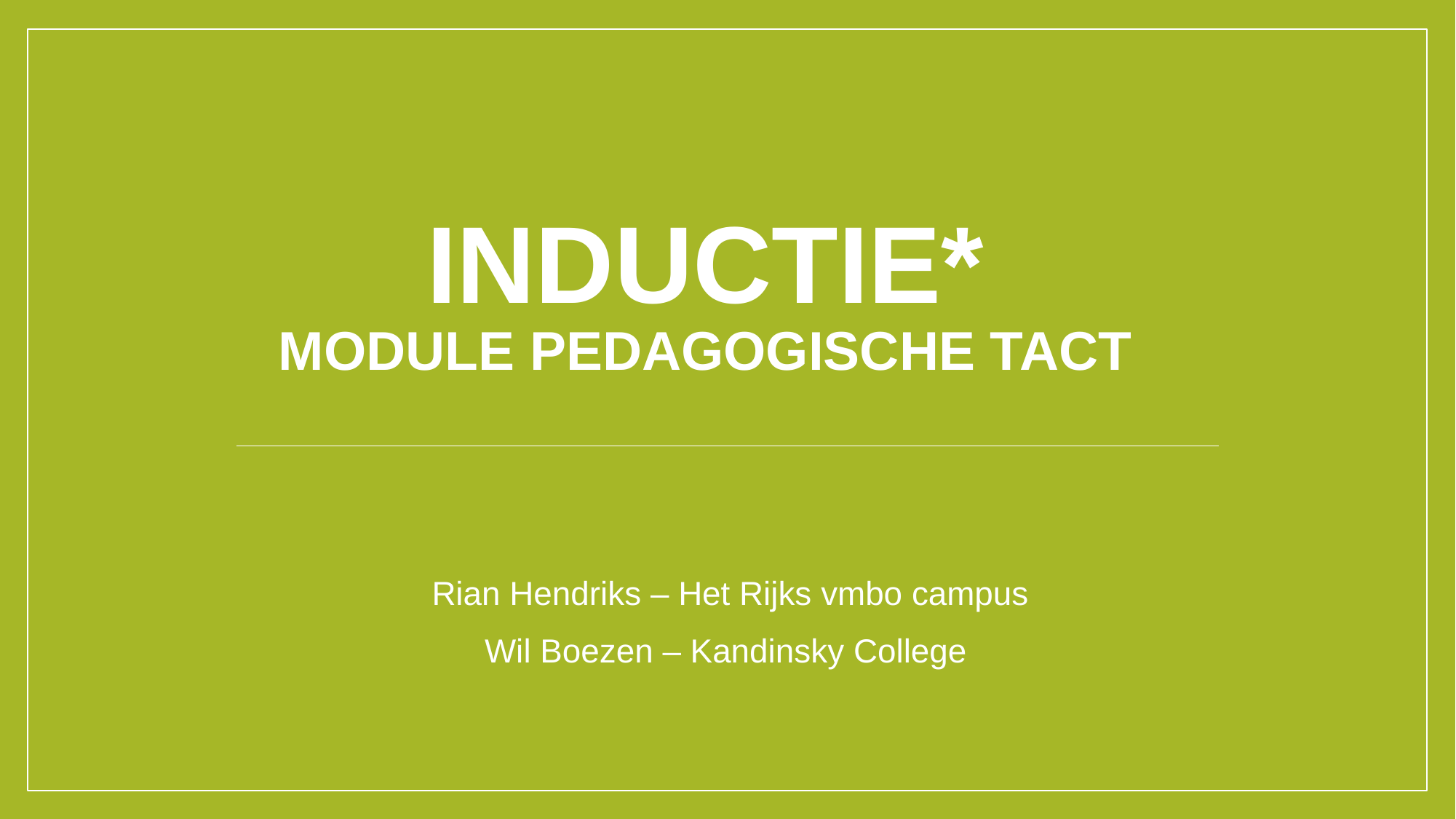

# inductie* Module pedagogische tact
Rian Hendriks – Het Rijks vmbo campus
Wil Boezen – Kandinsky College